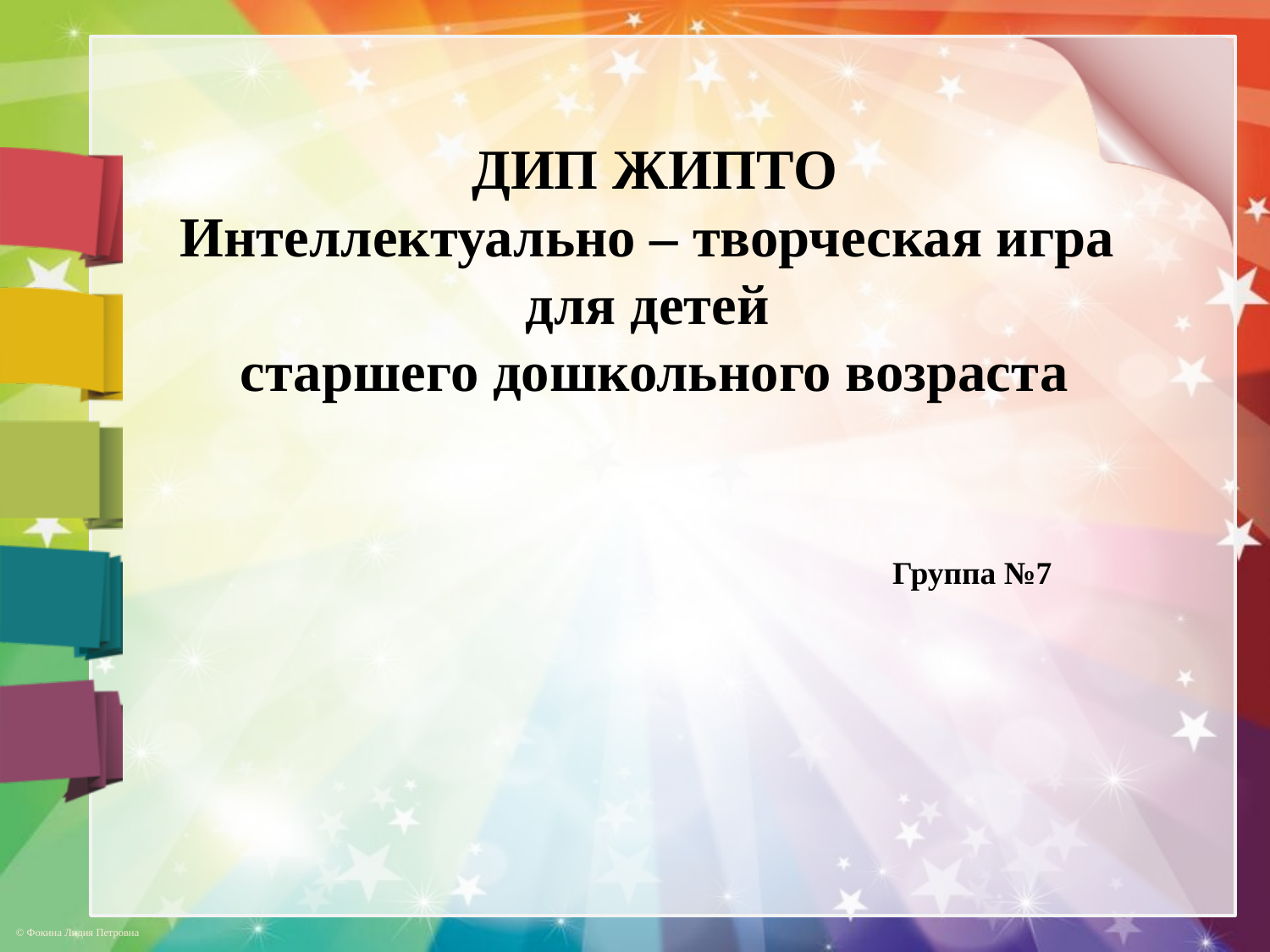

# ДИП ЖИПТО Интеллектуально – творческая игра для детей старшего дошкольного возраста

Группа №7